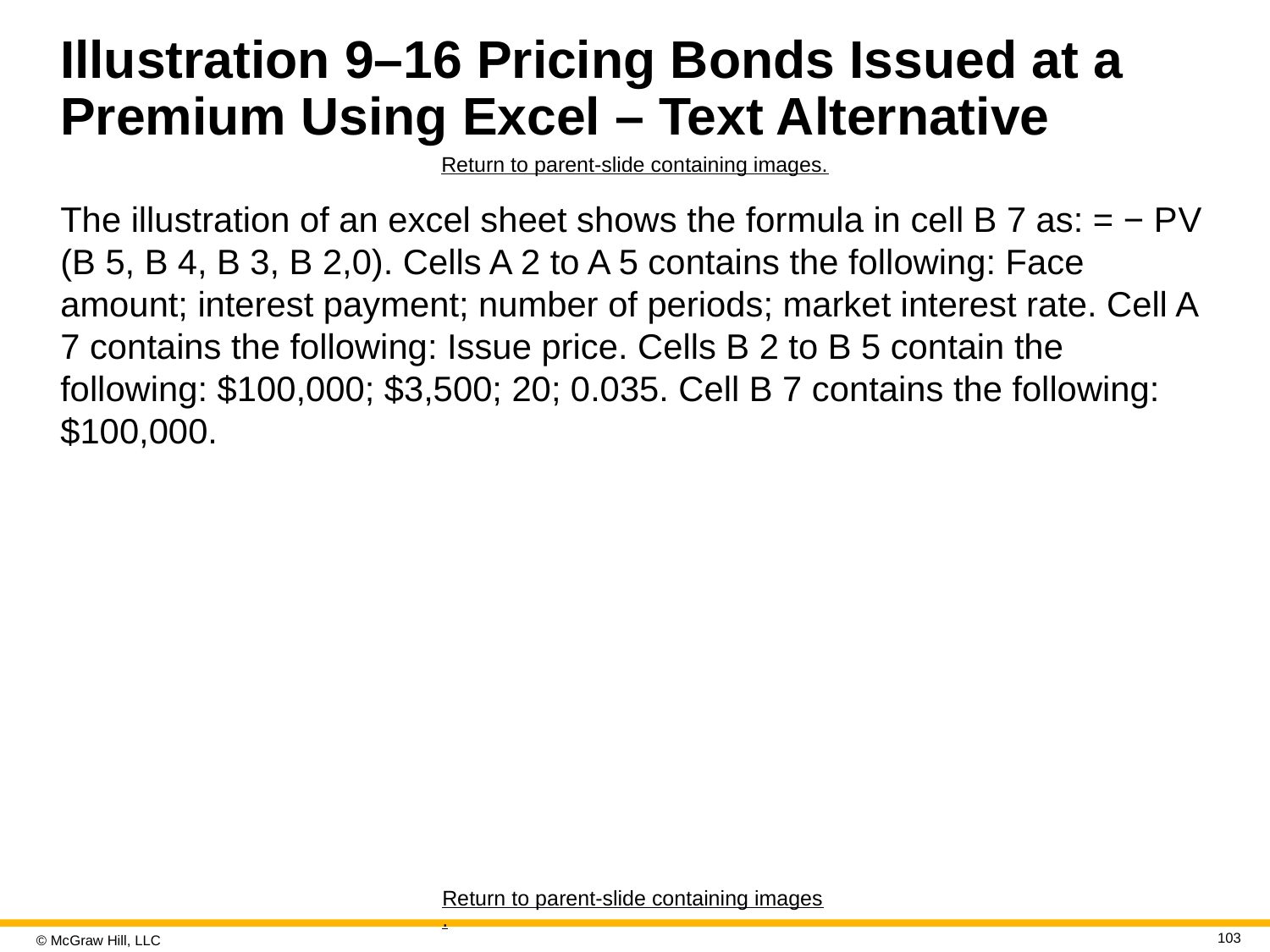

# Illustration 9–16 Pricing Bonds Issued at a Premium Using Excel – Text Alternative
Return to parent-slide containing images.
The illustration of an excel sheet shows the formula in cell B 7 as: = − P V (B 5, B 4, B 3, B 2,0). Cells A 2 to A 5 contains the following: Face amount; interest payment; number of periods; market interest rate. Cell A 7 contains the following: Issue price. Cells B 2 to B 5 contain the following: $100,000; $3,500; 20; 0.035. Cell B 7 contains the following: $100,000.
Return to parent-slide containing images.
103